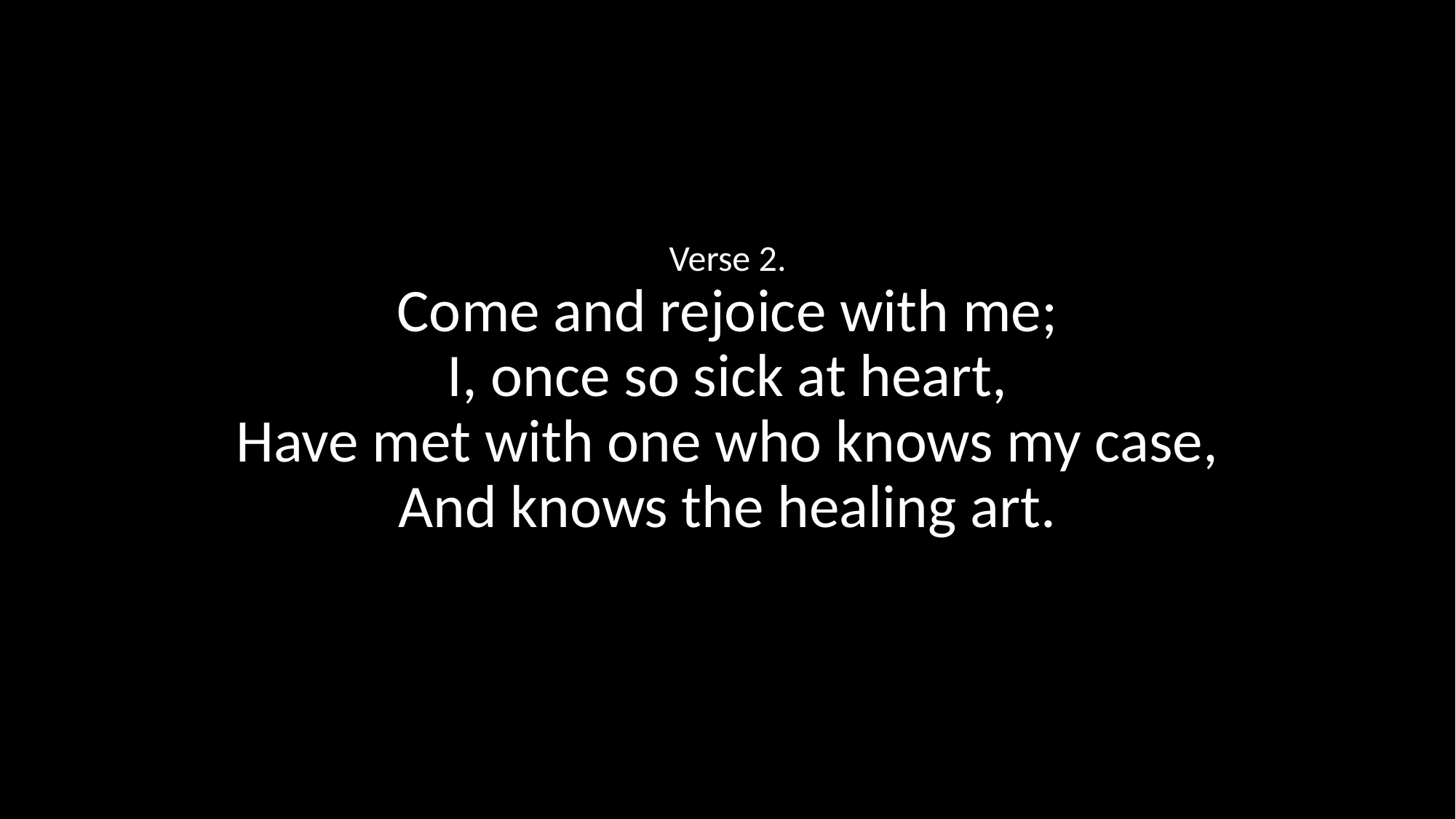

Verse 2.
Come and rejoice with me;
I, once so sick at heart,
Have met with one who knows my case,
And knows the healing art.